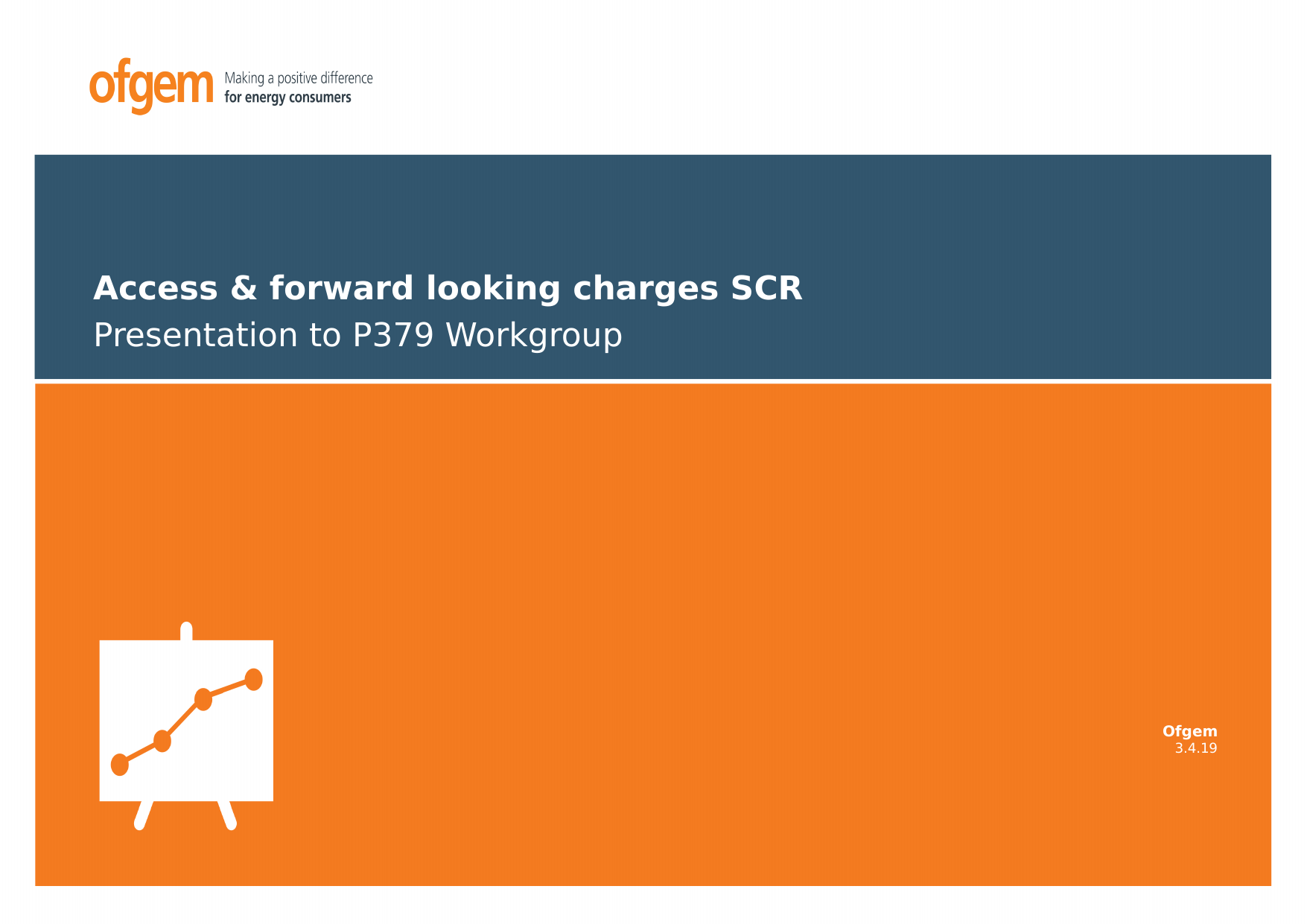

Access & forward looking charges SCR
Presentation to P379 Workgroup
Ofgem
3.4.19